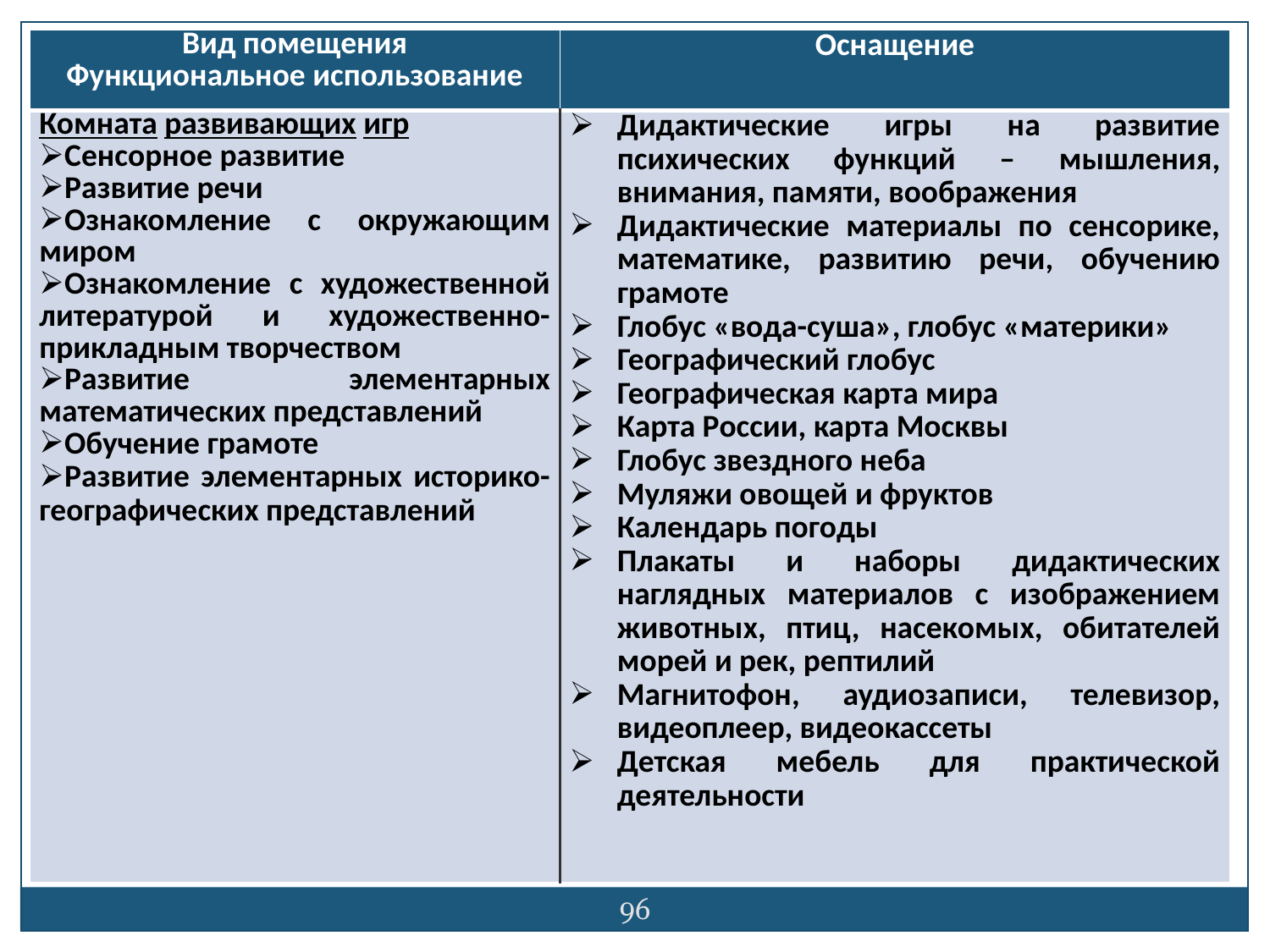

| Вид помещения Функциональное использование | Оснащение |
| --- | --- |
| Комната развивающих игр Сенсорное развитие Развитие речи Ознакомление с окружающим миром Ознакомление с художественной литературой и художественно-прикладным творчеством Развитие элементарных математических представлений Обучение грамоте Развитие элементарных историко-географических представлений | Дидактические игры на развитие психических функций – мышления, внимания, памяти, воображения Дидактические материалы по сенсорике, математике, развитию речи, обучению грамоте Глобус «вода-суша», глобус «материки» Географический глобус Географическая карта мира Карта России, карта Москвы Глобус звездного неба Муляжи овощей и фруктов Календарь погоды Плакаты и наборы дидактических наглядных материалов с изображением животных, птиц, насекомых, обитателей морей и рек, рептилий Магнитофон, аудиозаписи, телевизор, видеоплеер, видеокассеты Детская мебель для практической деятельности |
96